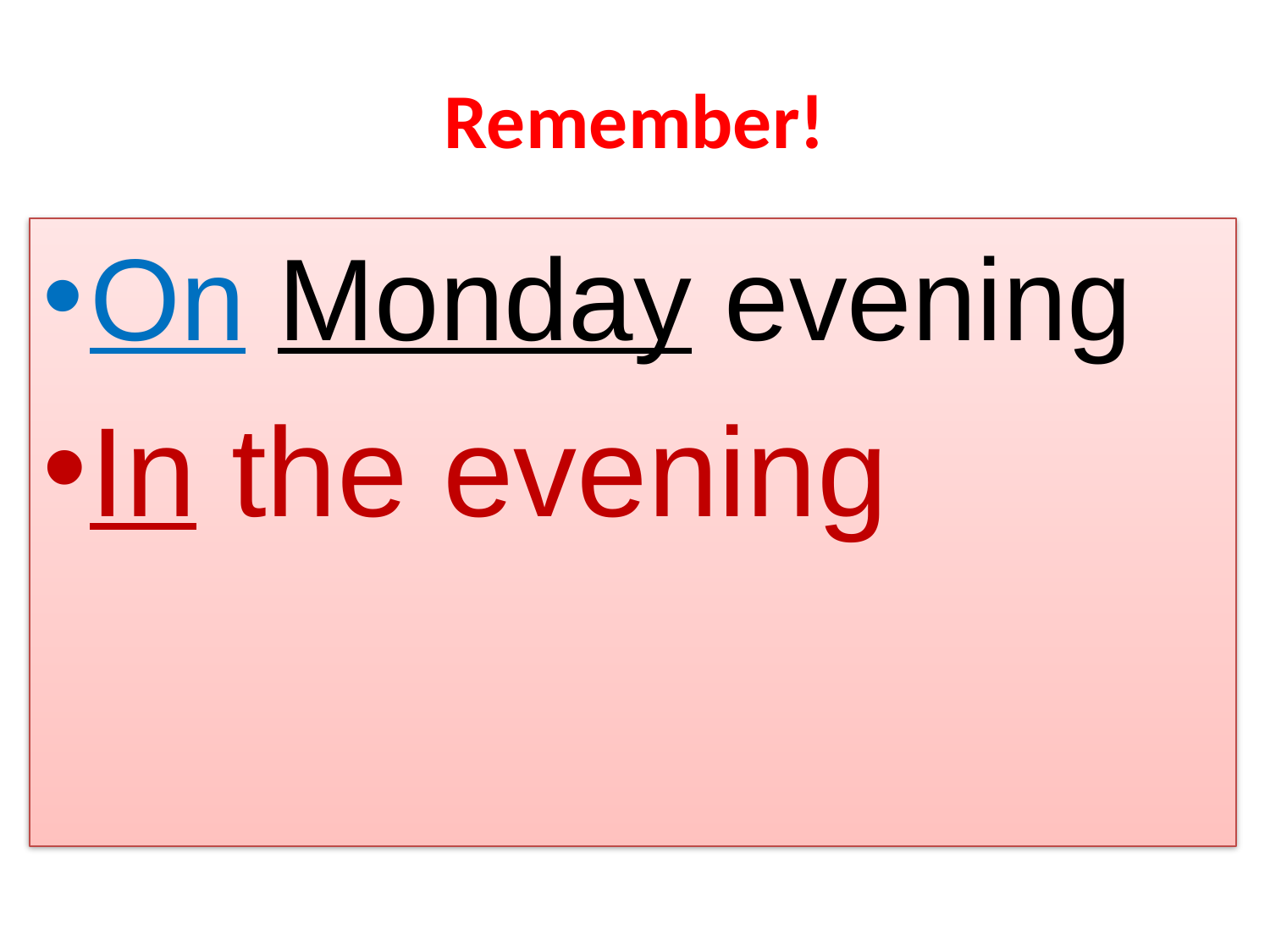

# Remember!
On Monday evening
In the evening